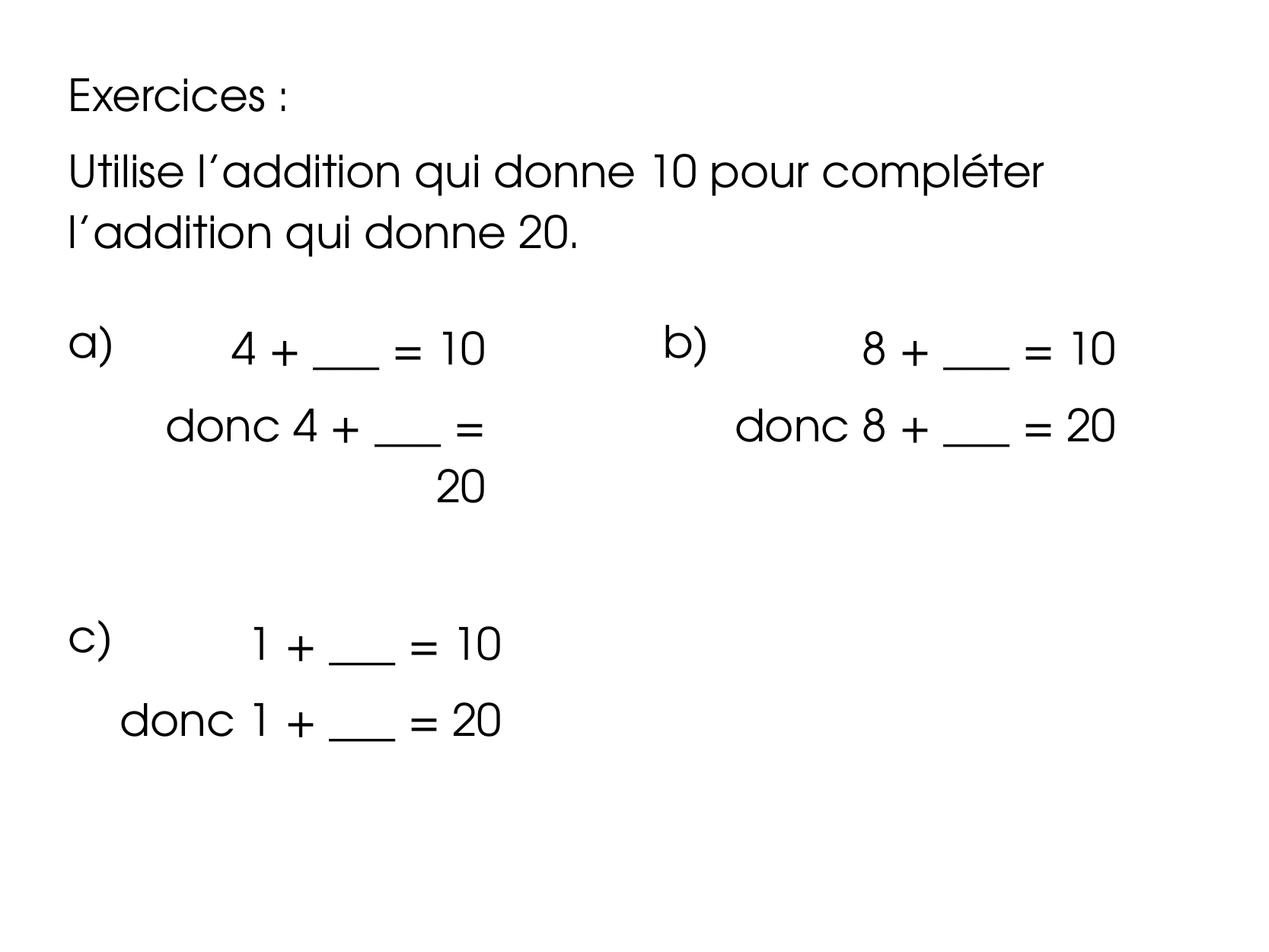

Exercices :
Utilise l’addition qui donne 10 pour compléter l’addition qui donne 20.
a)
4 + ___ = 10
donc 4 + ___ = 20
b)
8 + ___ = 10
donc 8 + ___ = 20
c)
1 + ___ = 10
donc 1 + ___ = 20